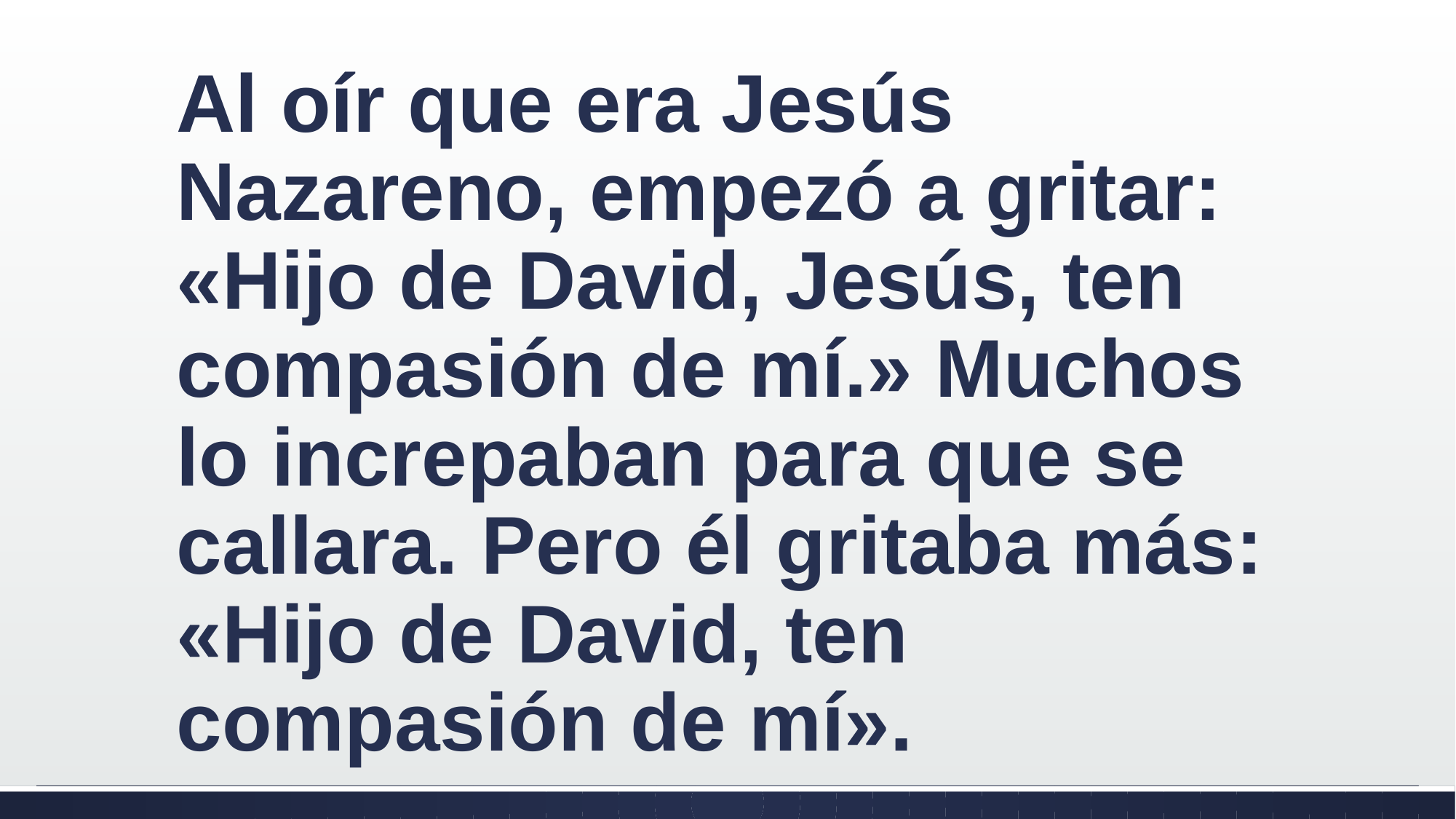

#
Al oír que era Jesús Nazareno, empezó a gritar: «Hijo de David, Jesús, ten compasión de mí.» Muchos lo increpaban para que se callara. Pero él gritaba más: «Hijo de David, ten compasión de mí».